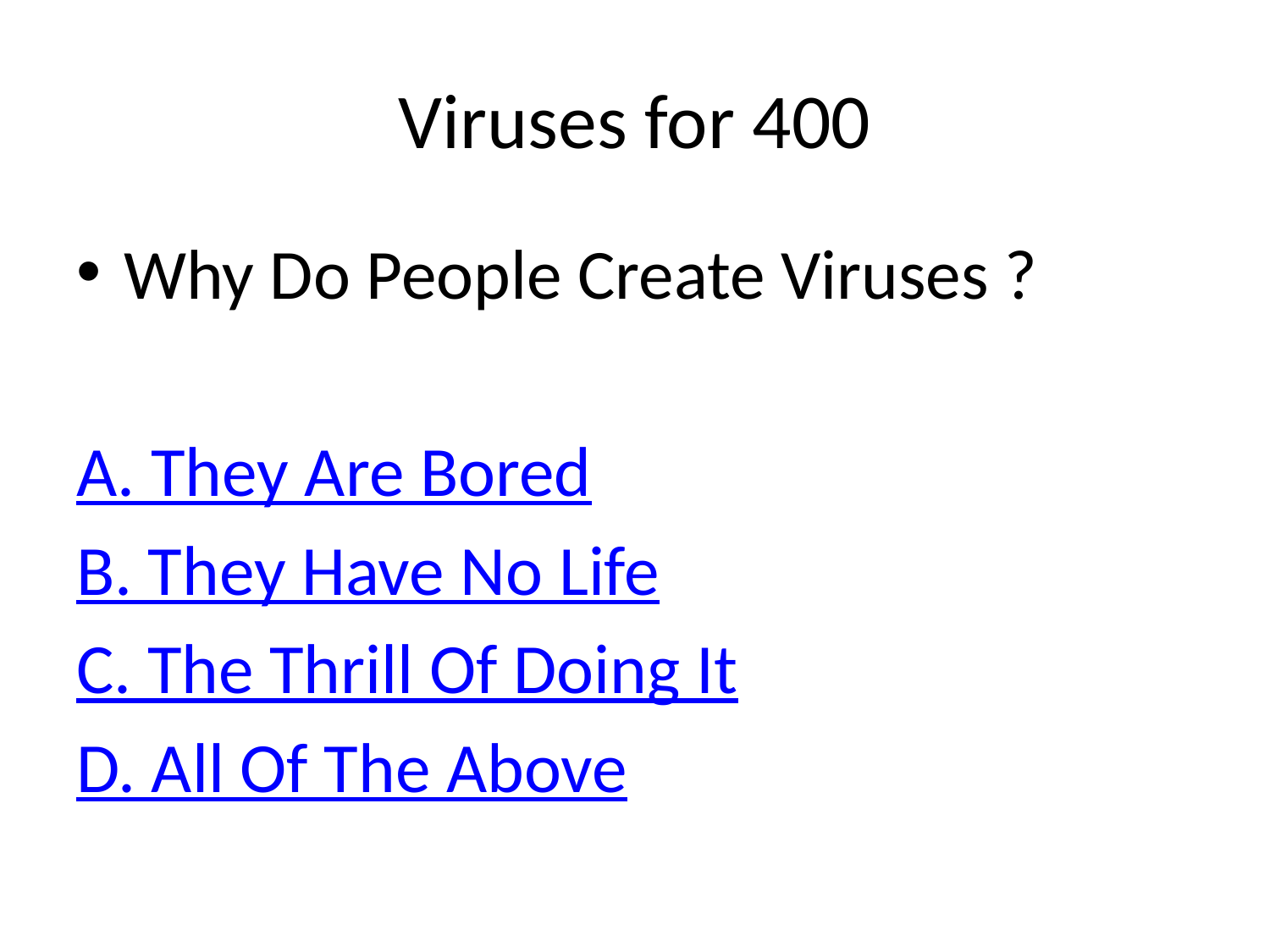

# Viruses for 400
Why Do People Create Viruses ?

A. They Are Bored
B. They Have No Life
C. The Thrill Of Doing It
D. All Of The Above